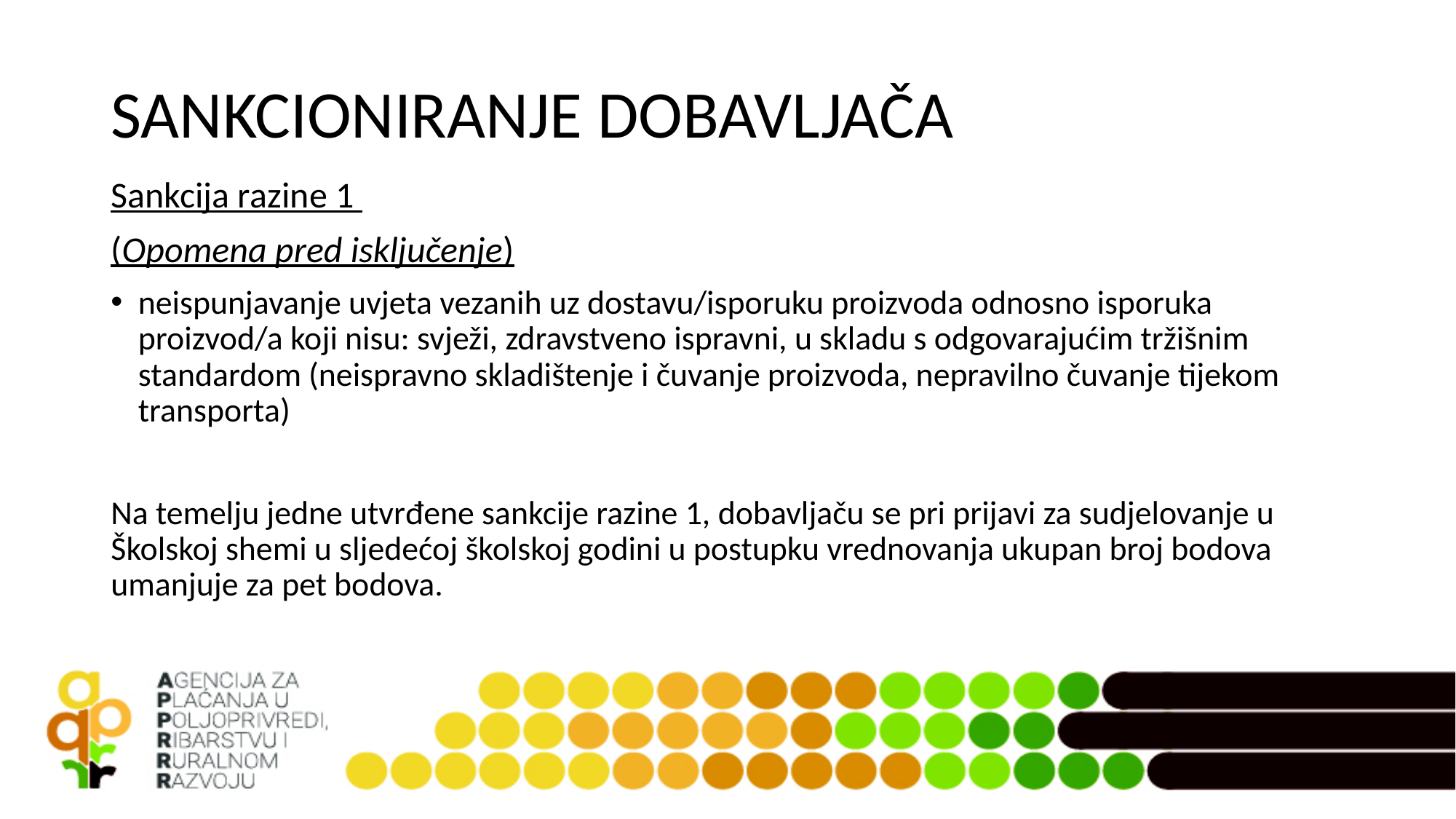

# SANKCIONIRANJE DOBAVLJAČA
Sankcija razine 1
(Opomena pred isključenje)
neispunjavanje uvjeta vezanih uz dostavu/isporuku proizvoda odnosno isporuka proizvod/a koji nisu: svježi, zdravstveno ispravni, u skladu s odgovarajućim tržišnim standardom (neispravno skladištenje i čuvanje proizvoda, nepravilno čuvanje tijekom transporta)

Na temelju jedne utvrđene sankcije razine 1, dobavljaču se pri prijavi za sudjelovanje u Školskoj shemi u sljedećoj školskoj godini u postupku vrednovanja ukupan broj bodova umanjuje za pet bodova.